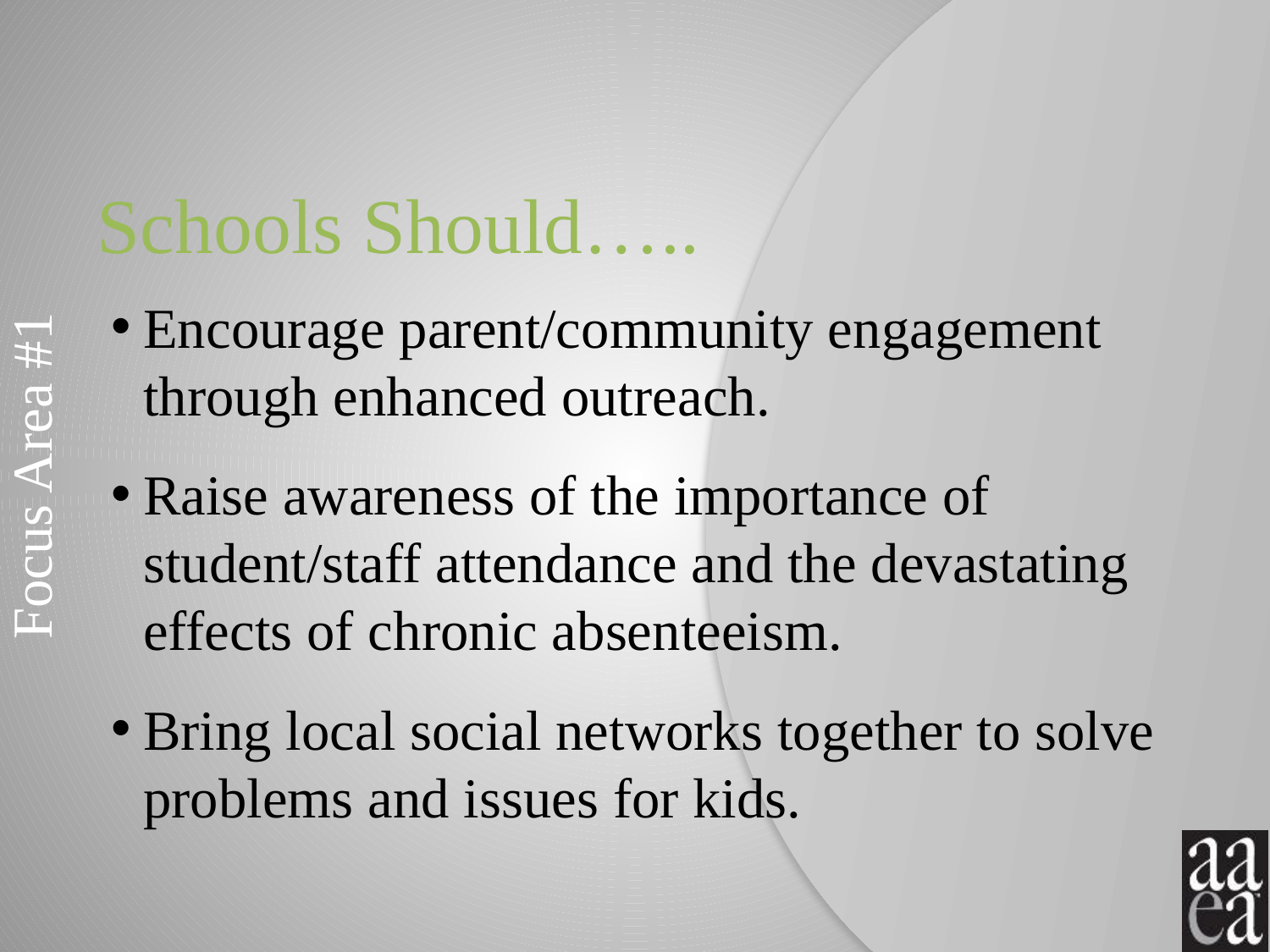

# Schools Should…..
Encourage parent/community engagement through enhanced outreach.
Raise awareness of the importance of student/staff attendance and the devastating effects of chronic absenteeism.
Bring local social networks together to solve problems and issues for kids.

Focus Area #1